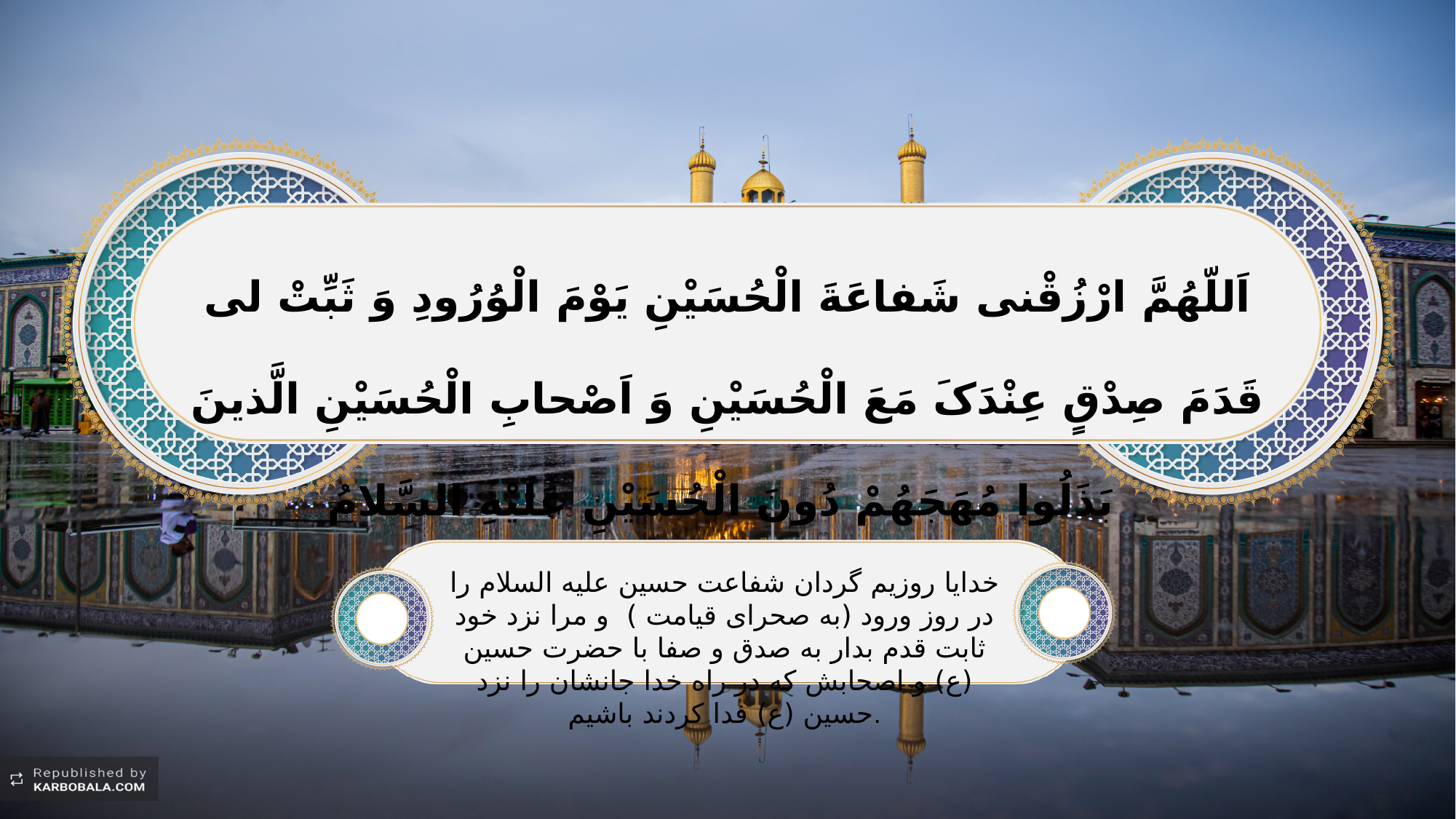

اَللّهُمَّ ارْزُقْنی شَفاعَةَ الْحُسَیْنِ یَوْمَ الْوُرُودِ وَ ثَبِّتْ لی قَدَمَ صِدْقٍ عِنْدَکَ مَعَ الْحُسَیْنِ وَ اَصْحابِ الْحُسَیْنِ الَّذینَ بَذَلُوا مُهَجَهُمْ دُونَ الْحُسَیْنِ عَلَیْهِ السَّلامُ
خدایا روزیم گردان شفاعت حسین علیه السلام را در روز ورود (به صحرای قیامت )  و مرا نزد خود ثابت قدم بدار به صدق و صفا با حضرت حسین (ع) و اصحابش که در راه خدا جانشان را نزد حسین (ع) فدا کردند باشیم.